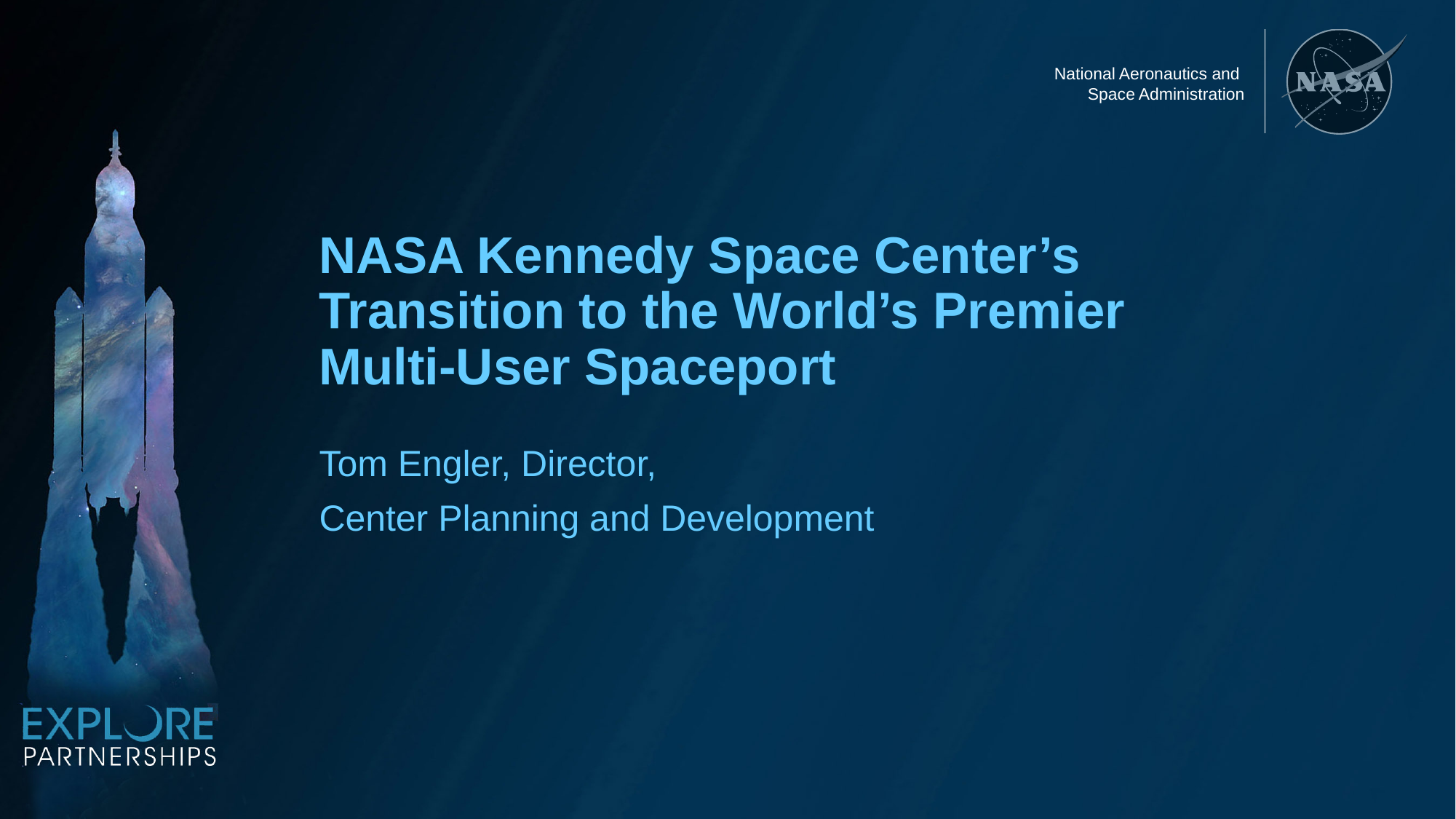

# NASA Kennedy Space Center’s Transition to the World’s Premier Multi-User Spaceport
Tom Engler, Director,
Center Planning and Development